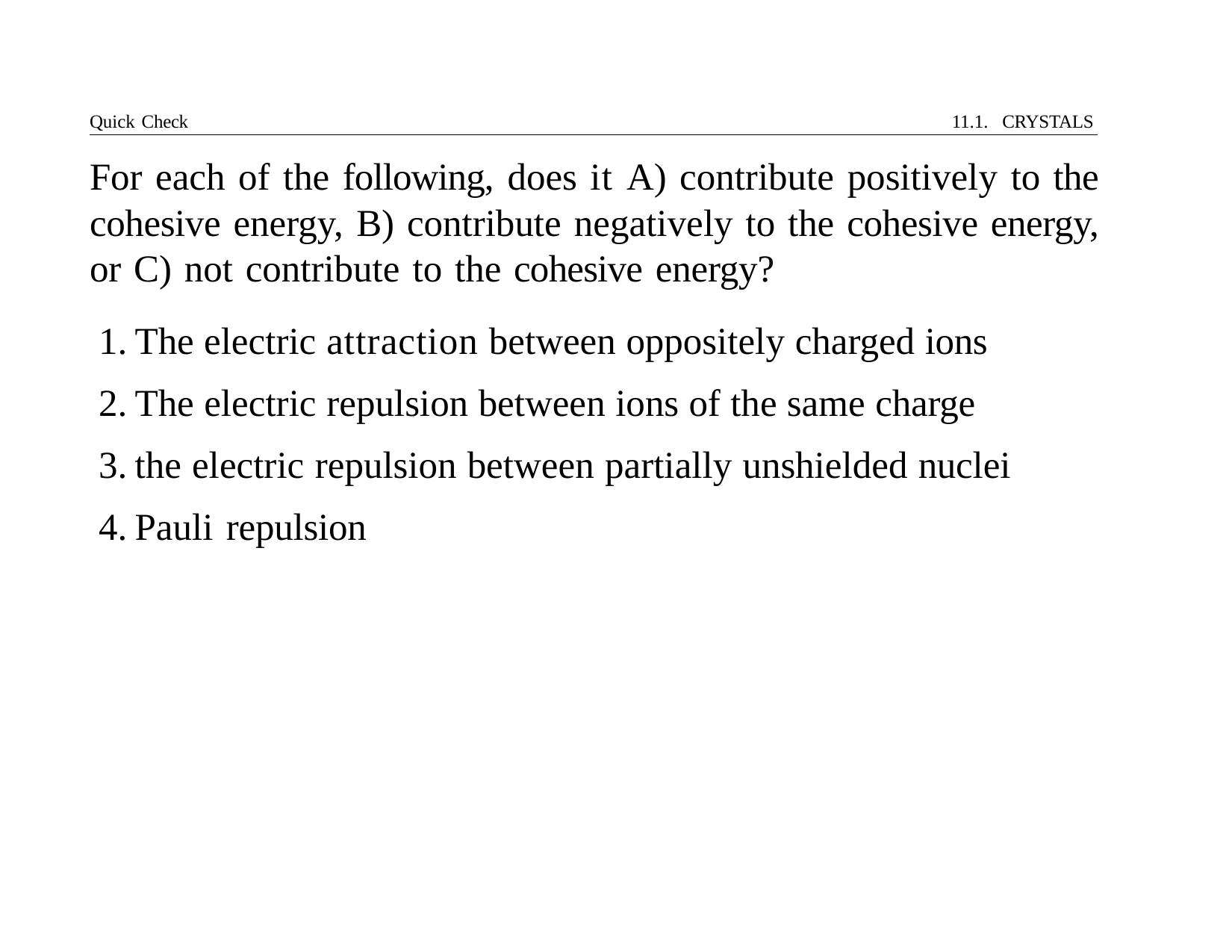

Quick Check	11.1.  CRYSTALS

# For each of the following, does it A) contribute positively to the cohesive energy, B) contribute negatively to the cohesive energy, or C) not contribute to the cohesive energy?
The electric attraction between oppositely charged ions
The electric repulsion between ions of the same charge
the electric repulsion between partially unshielded nuclei
Pauli repulsion